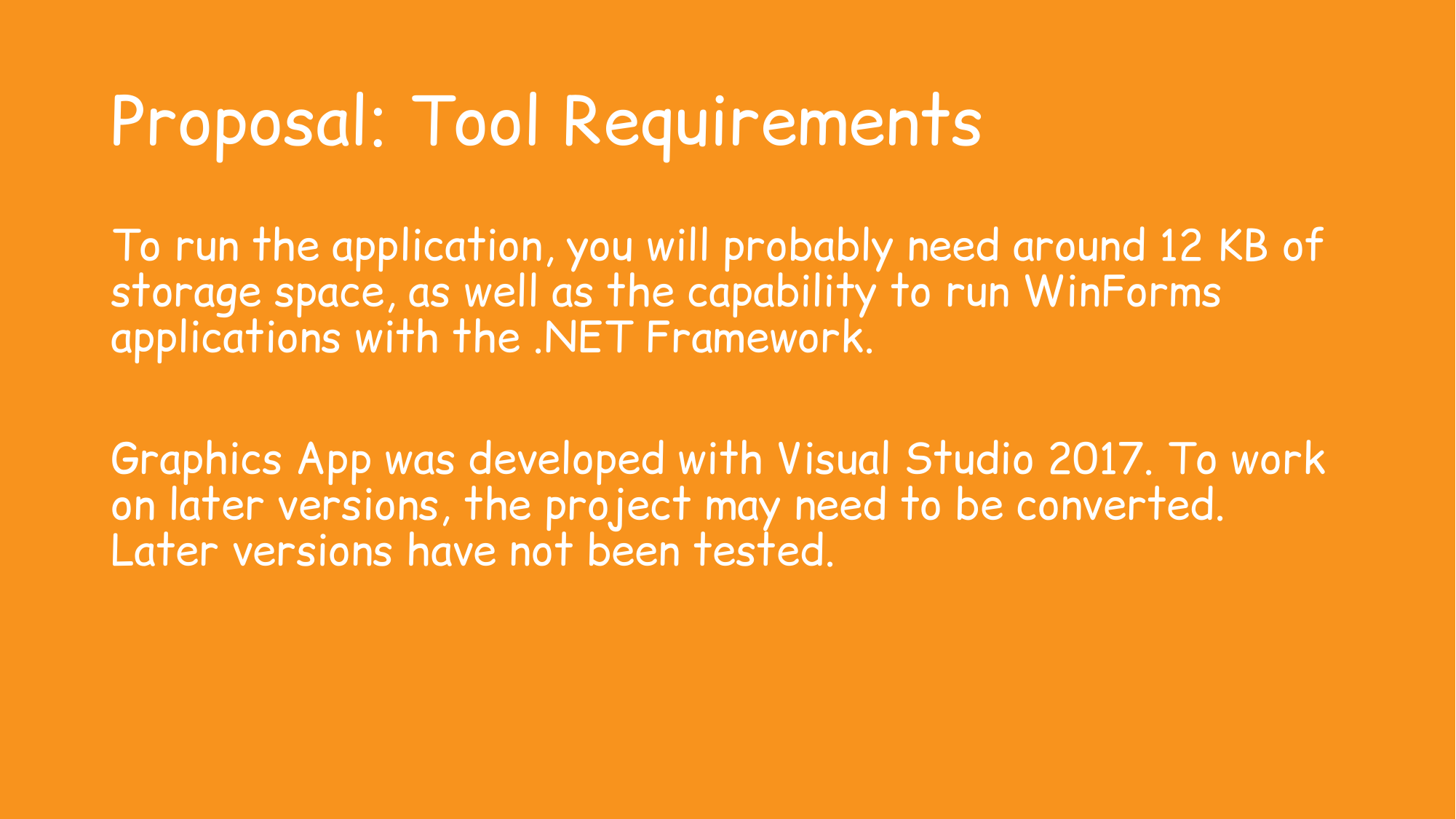

# Proposal: Tool Requirements
To run the application, you will probably need around 12 KB of storage space, as well as the capability to run WinForms applications with the .NET Framework.

Graphics App was developed with Visual Studio 2017. To work on later versions, the project may need to be converted. Later versions have not been tested.